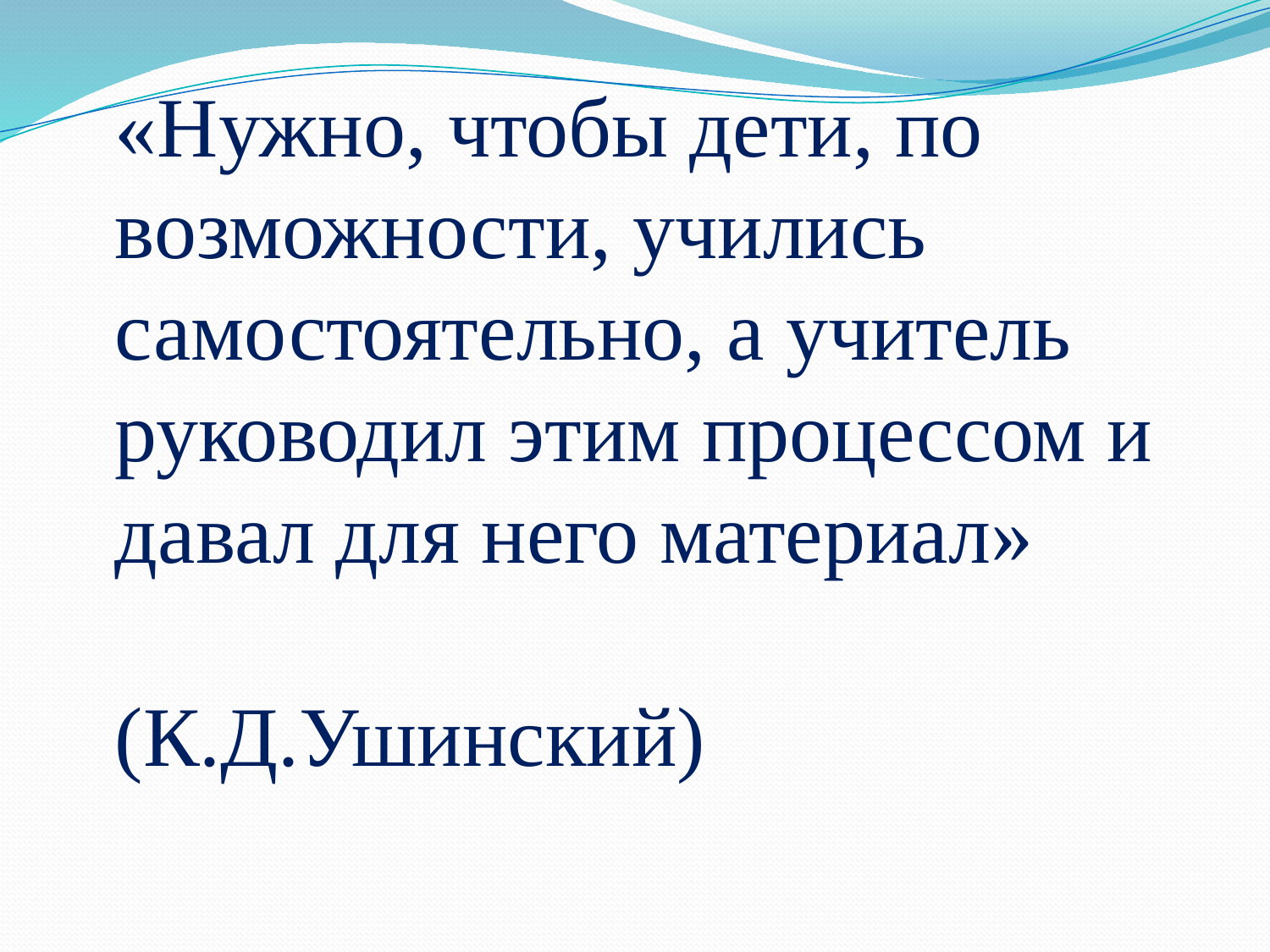

# «Нужно, чтобы дети, по возможности, учились самостоятельно, а учитель руководил этим процессом и давал для него материал» (К.Д.Ушинский)